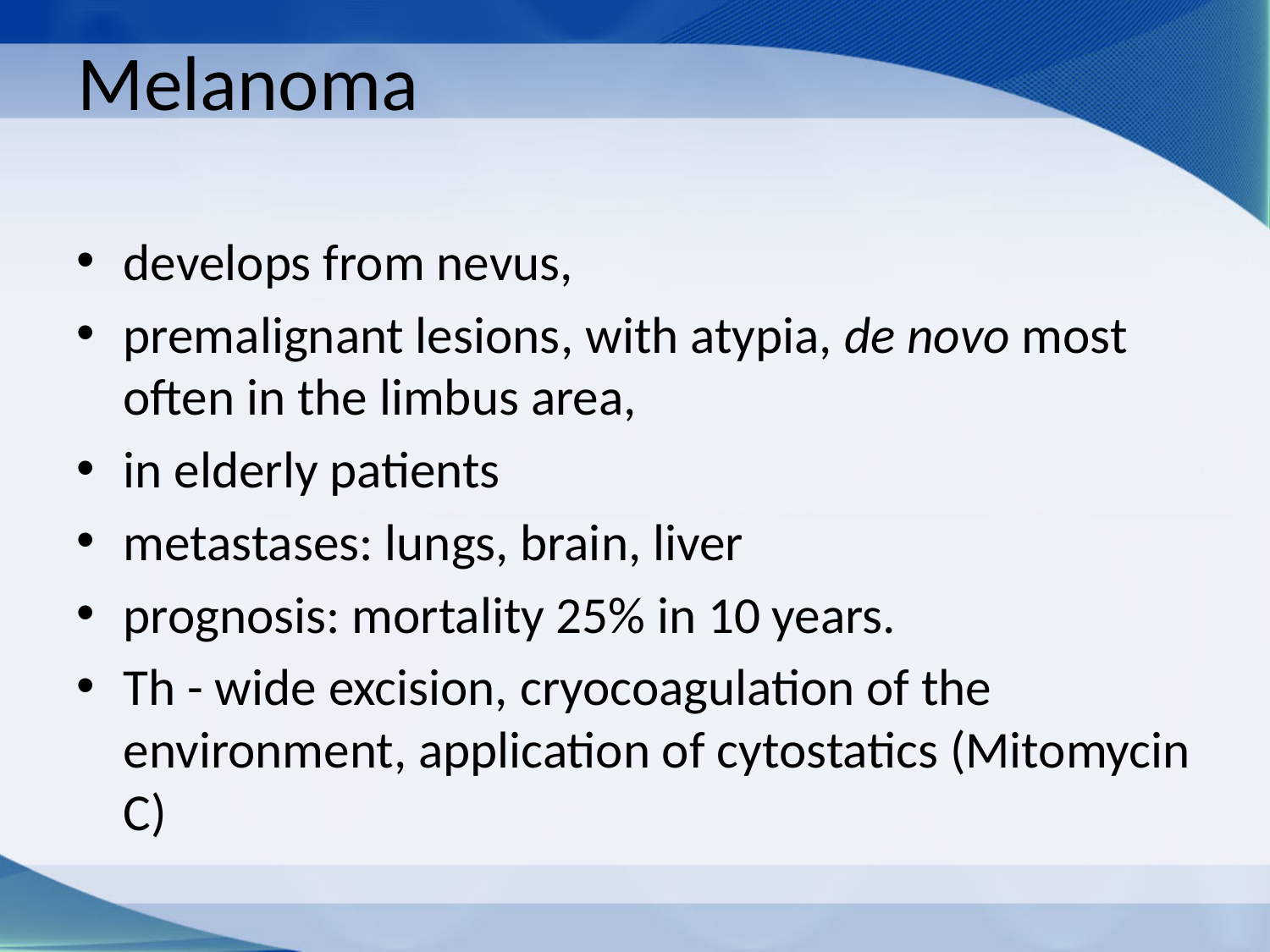

# Melanoma
develops from nevus,
premalignant lesions, with atypia, de novo most often in the limbus area,
in elderly patients
metastases: lungs, brain, liver
prognosis: mortality 25% in 10 years.
Th - wide excision, cryocoagulation of the environment, application of cytostatics (Mitomycin C)